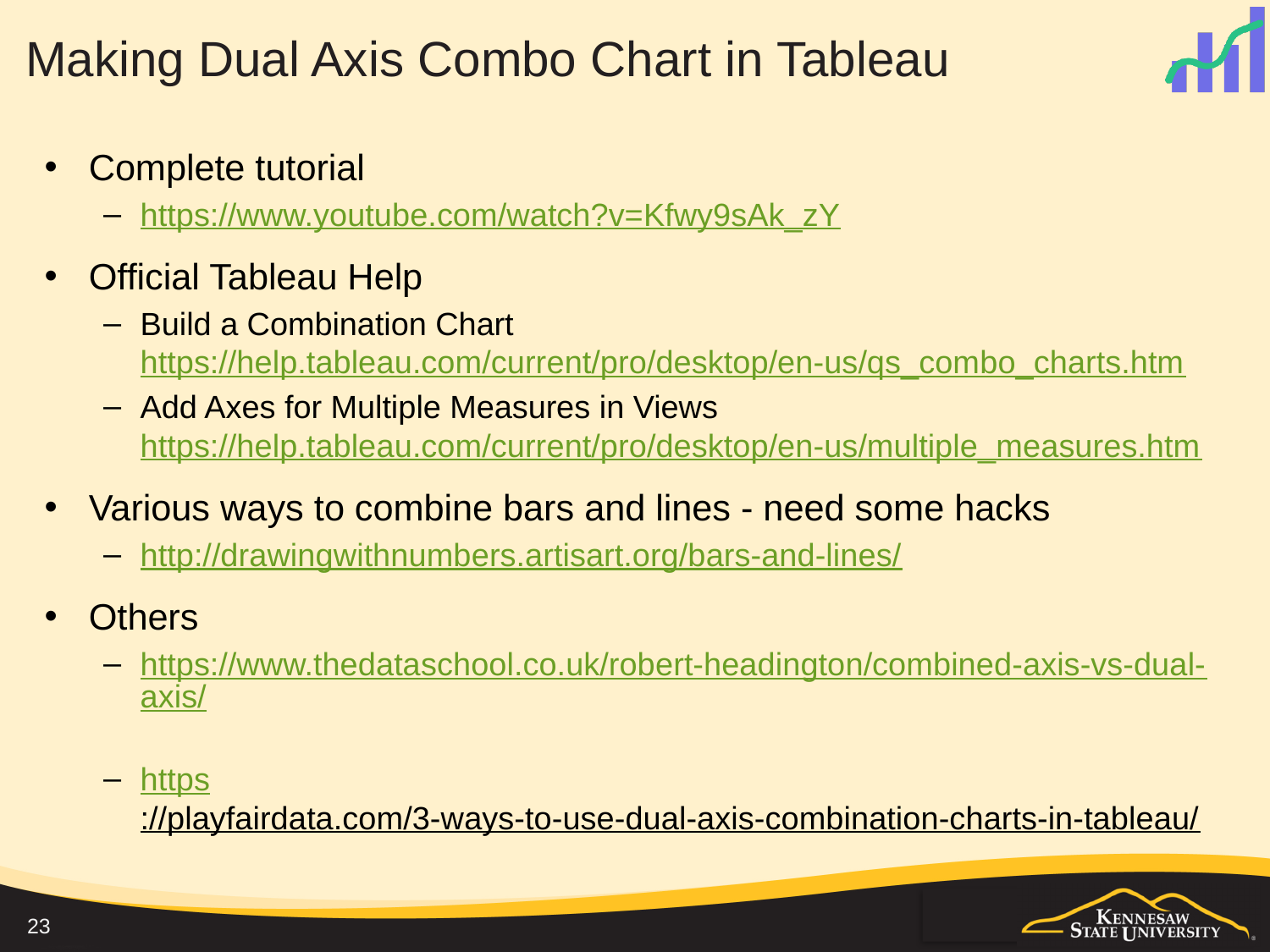

# Making Dual Axis Combo Chart in Tableau
Complete tutorial
https://www.youtube.com/watch?v=Kfwy9sAk_zY
Official Tableau Help
Build a Combination Chart https://help.tableau.com/current/pro/desktop/en-us/qs_combo_charts.htm
Add Axes for Multiple Measures in Views https://help.tableau.com/current/pro/desktop/en-us/multiple_measures.htm
Various ways to combine bars and lines - need some hacks
http://drawingwithnumbers.artisart.org/bars-and-lines/
Others
https://www.thedataschool.co.uk/robert-headington/combined-axis-vs-dual-axis/
https://playfairdata.com/3-ways-to-use-dual-axis-combination-charts-in-tableau/
23